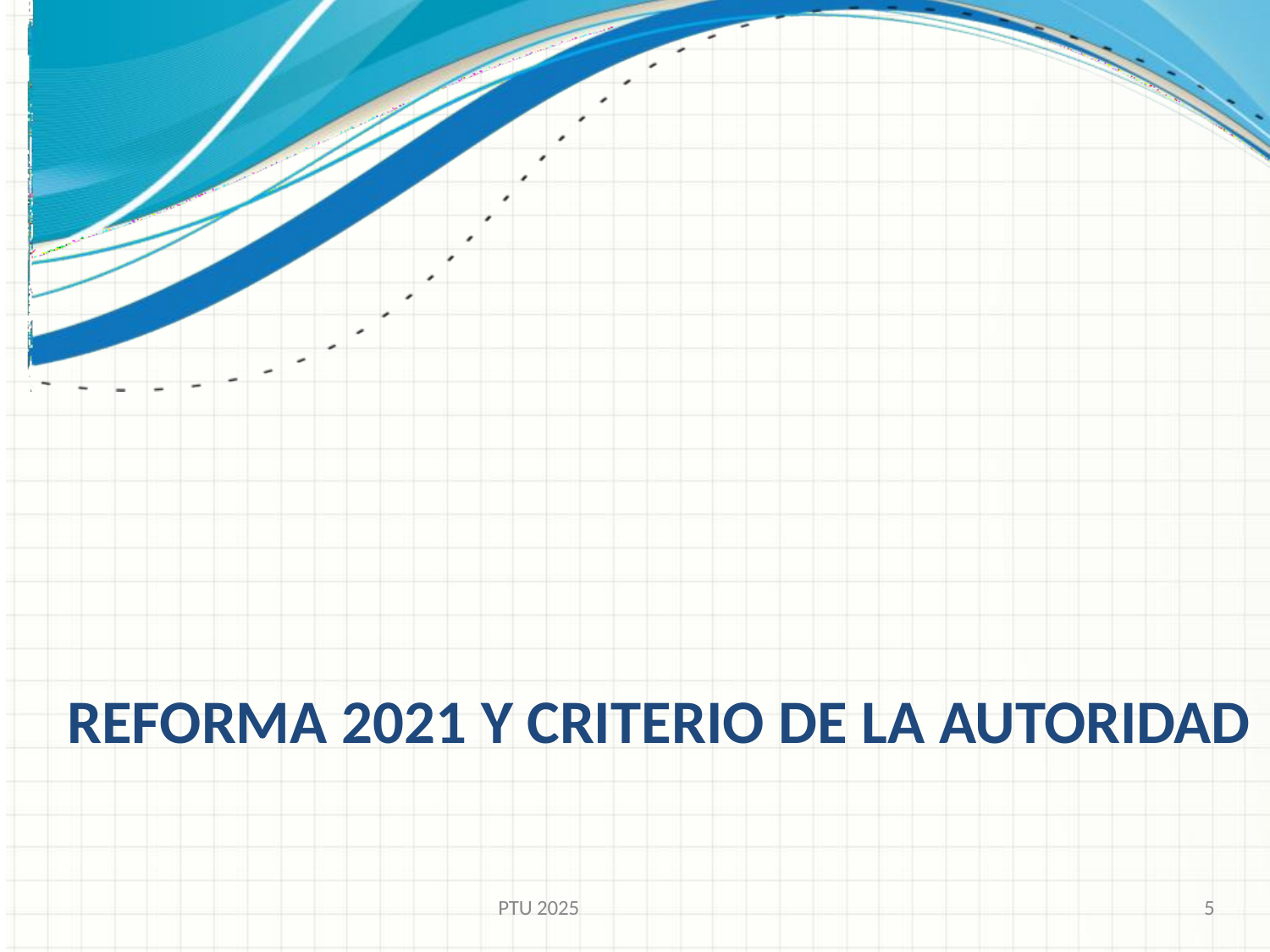

REFORMA 2021 Y CRITERIO DE LA AUTORIDAD
PTU 2025
5